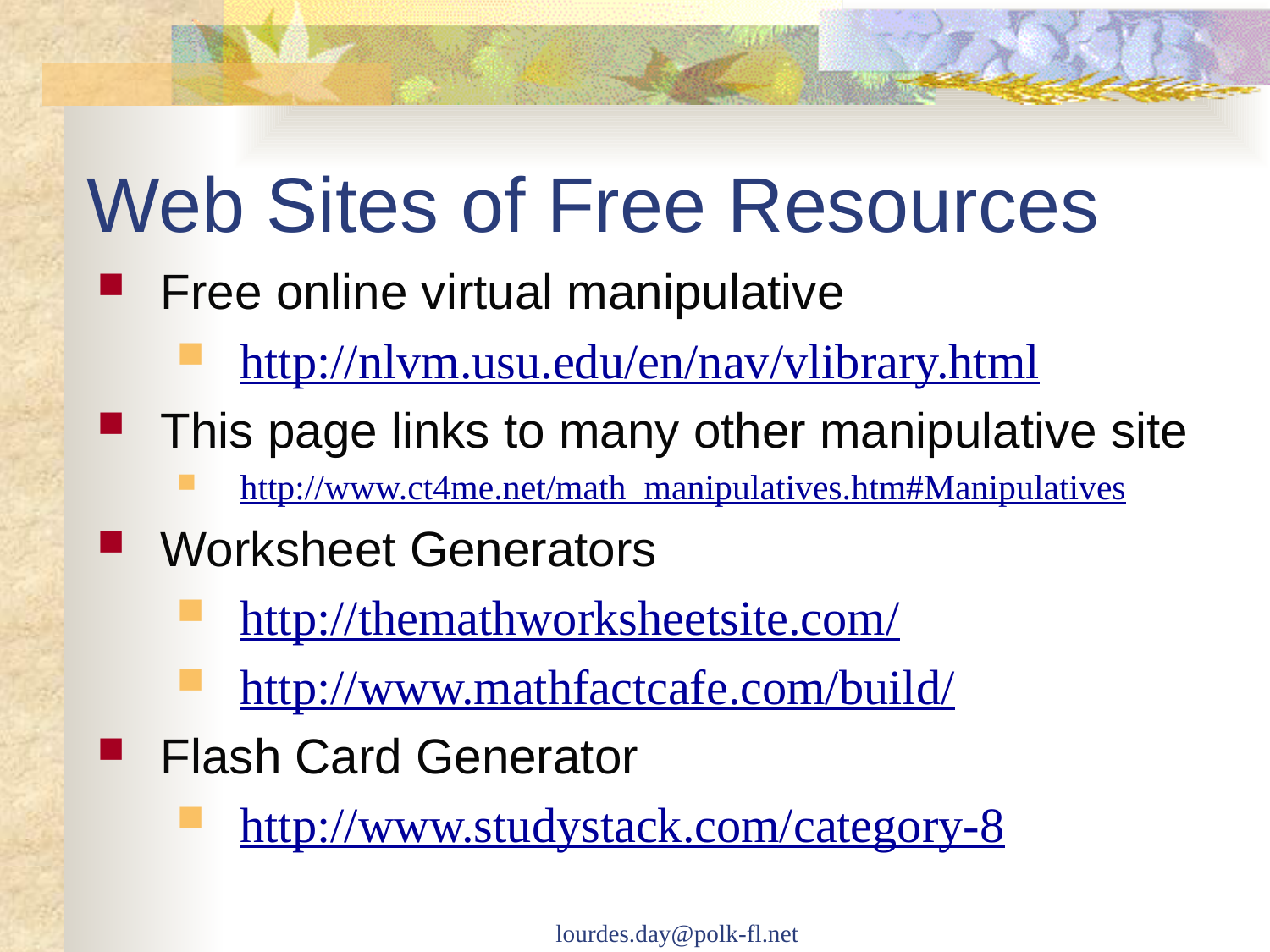

# Web Sites of Free Resources
Free online virtual manipulative
http://nlvm.usu.edu/en/nav/vlibrary.html
This page links to many other manipulative site
http://www.ct4me.net/math_manipulatives.htm#Manipulatives
Worksheet Generators
http://themathworksheetsite.com/
http://www.mathfactcafe.com/build/
Flash Card Generator
http://www.studystack.com/category-8

lourdes.day@polk-fl.net